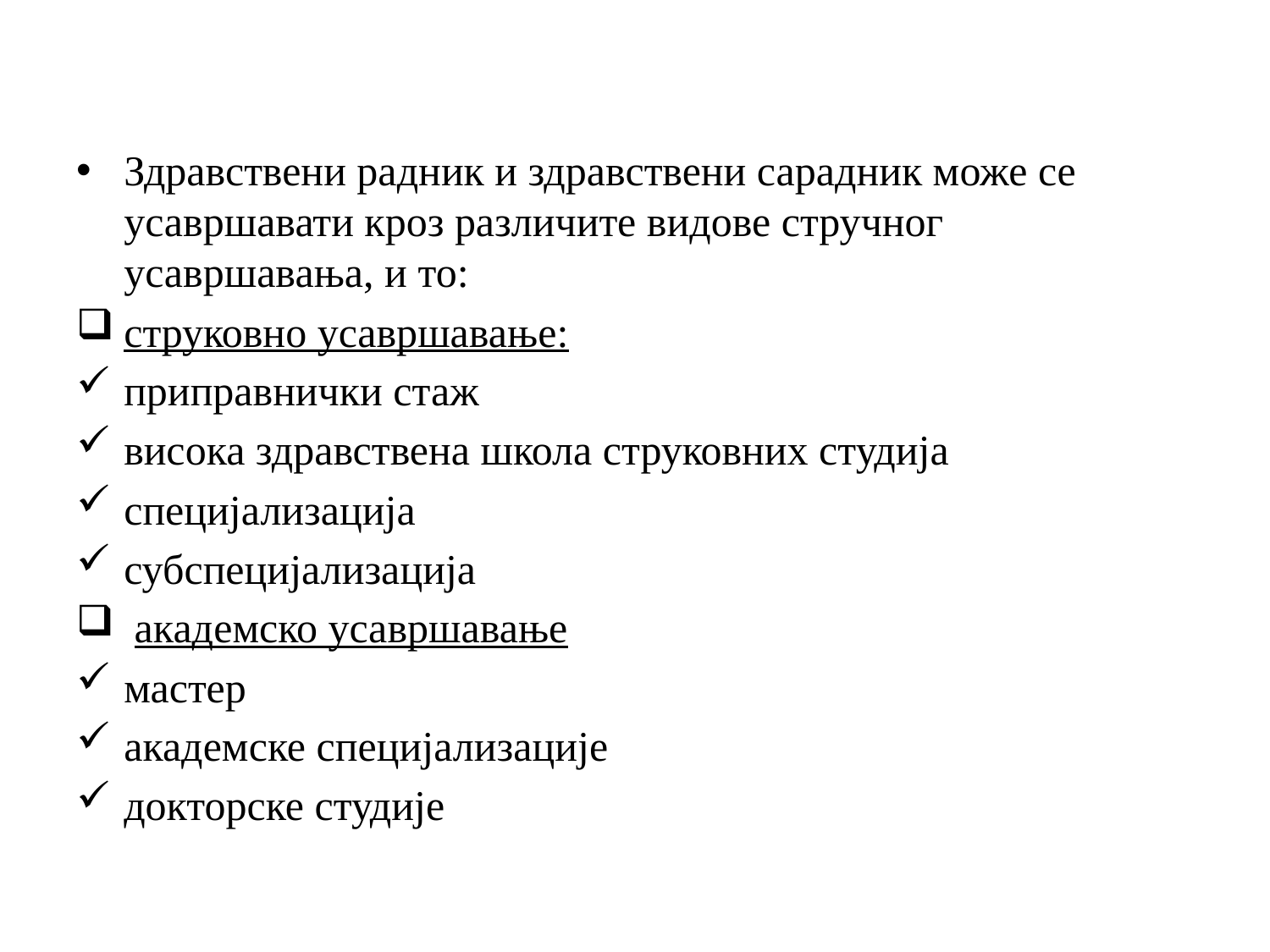

Здравствени радник и здравствени сарадник може се усавршавати кроз различите видове стручног усавршавања, и то:
струковно усавршавање:
приправнички стаж
висока здравствена школа струковних студија
специјализација
субспецијализација
 академско усавршавање
мастер
академске специјализације
докторске студије